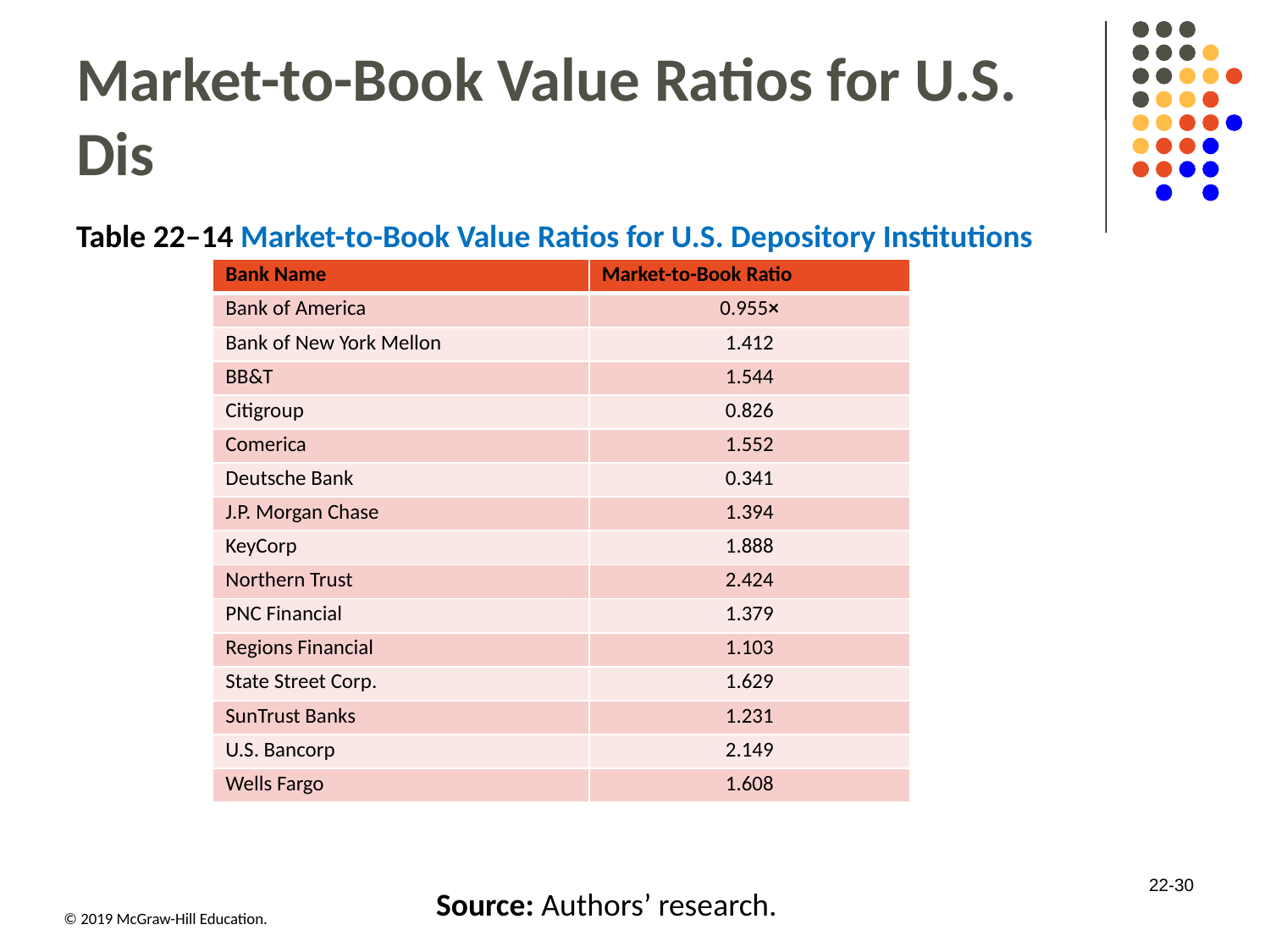

# Market-to-Book Value Ratios for U.S. Dis
Table 22–14 Market-to-Book Value Ratios for U.S. Depository Institutions
| Bank Name | Market-to-Book Ratio |
| --- | --- |
| Bank of America | 0.955× |
| Bank of New York Mellon | 1.412 |
| BB&T | 1.544 |
| Citigroup | 0.826 |
| Comerica | 1.552 |
| Deutsche Bank | 0.341 |
| J.P. Morgan Chase | 1.394 |
| KeyCorp | 1.888 |
| Northern Trust | 2.424 |
| PNC Financial | 1.379 |
| Regions Financial | 1.103 |
| State Street Corp. | 1.629 |
| SunTrust Banks | 1.231 |
| U.S. Bancorp | 2.149 |
| Wells Fargo | 1.608 |
22-30
Source: Authors’ research.